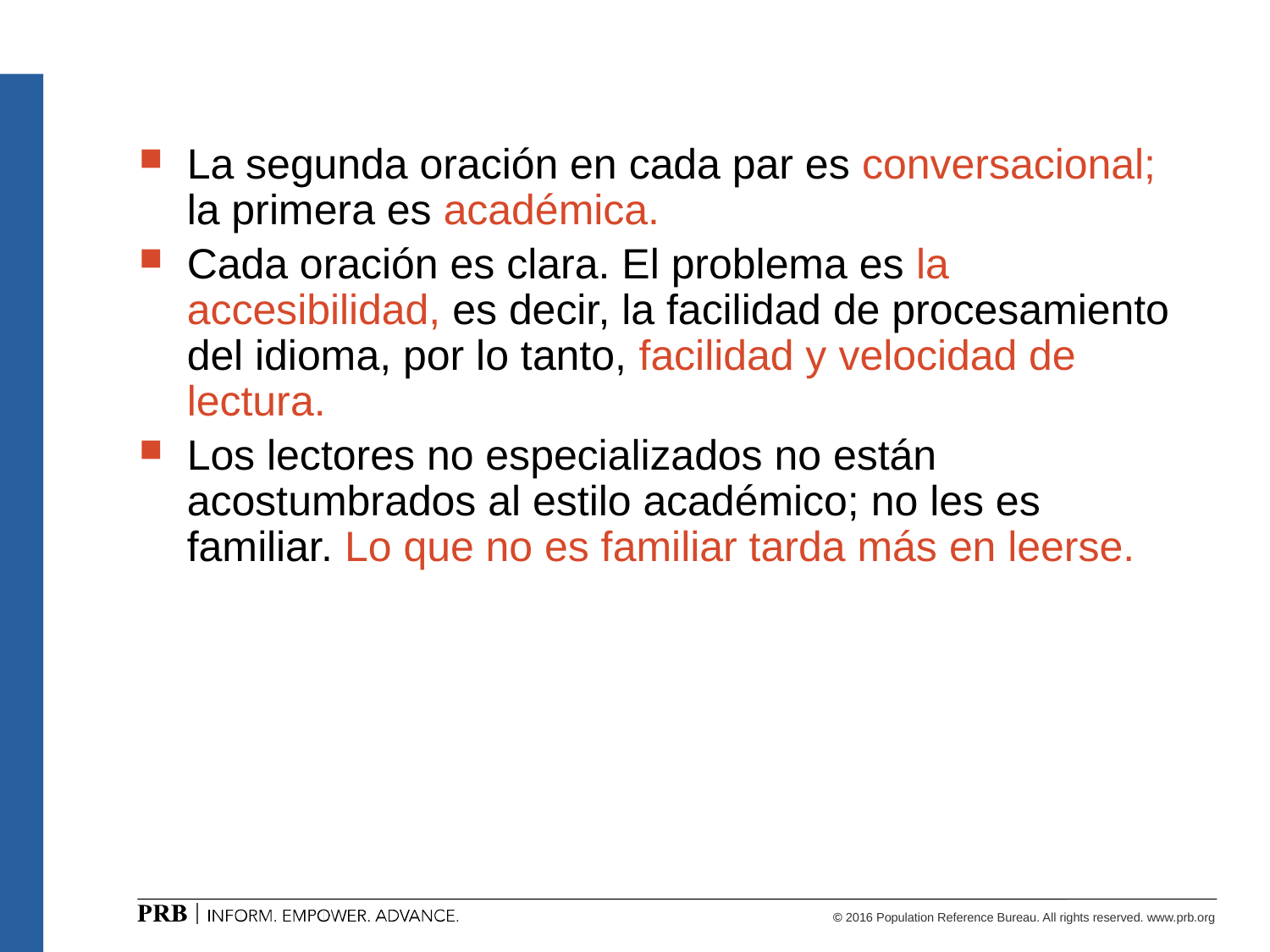

La segunda oración en cada par es conversacional; la primera es académica.
Cada oración es clara. El problema es la accesibilidad, es decir, la facilidad de procesamiento del idioma, por lo tanto, facilidad y velocidad de lectura.
Los lectores no especializados no están acostumbrados al estilo académico; no les es familiar. Lo que no es familiar tarda más en leerse.